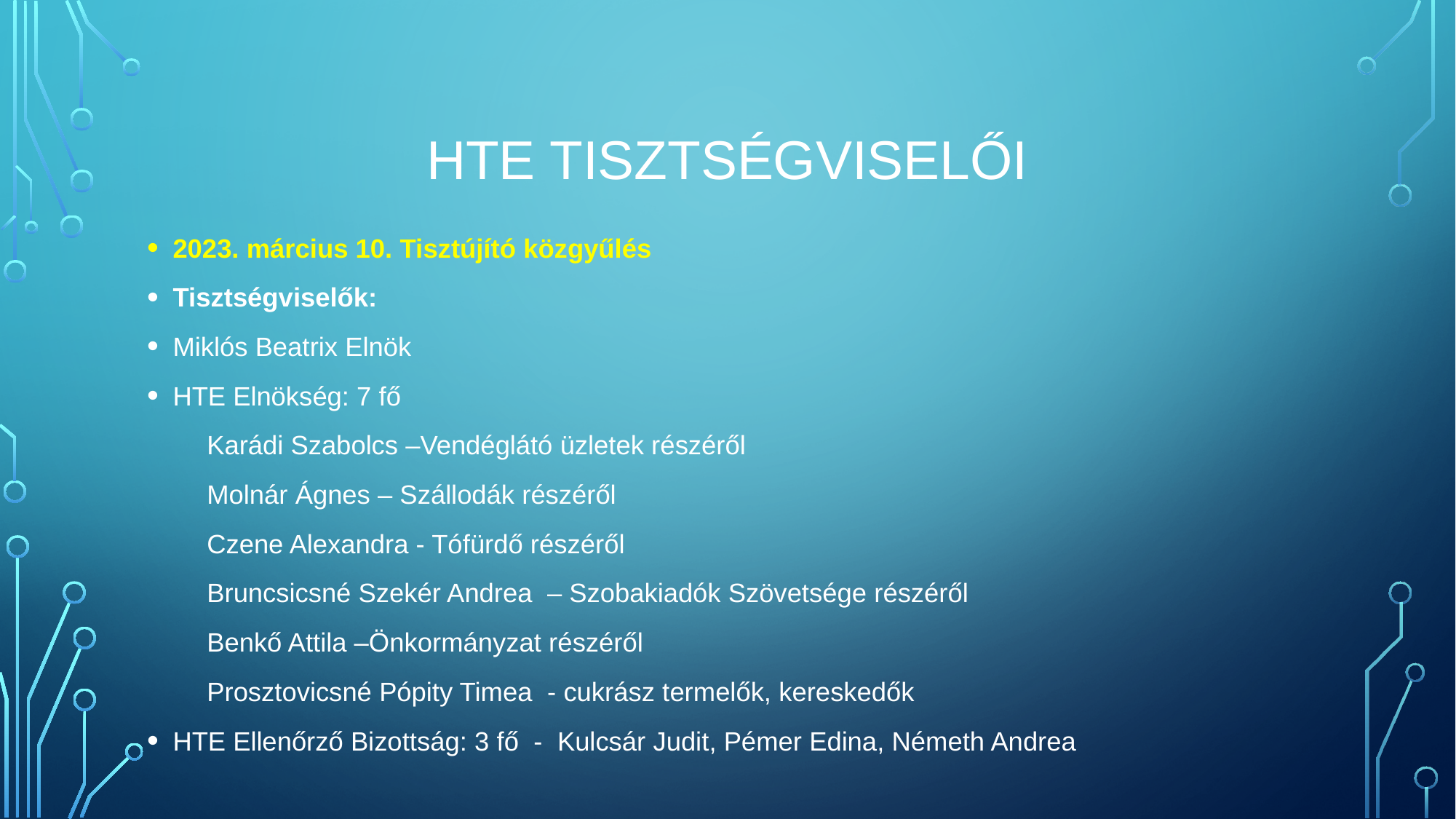

# HTE tisztségviselői
2023. március 10. Tisztújító közgyűlés
Tisztségviselők:
Miklós Beatrix Elnök
HTE Elnökség: 7 fő
        Karádi Szabolcs –Vendéglátó üzletek részéről
        Molnár Ágnes – Szállodák részéről
        Czene Alexandra - Tófürdő részéről
        Bruncsicsné Szekér Andrea  – Szobakiadók Szövetsége részéről
        Benkő Attila –Önkormányzat részéről
        Prosztovicsné Pópity Timea  - cukrász termelők, kereskedők
HTE Ellenőrző Bizottság: 3 fő  -  Kulcsár Judit, Pémer Edina, Németh Andrea